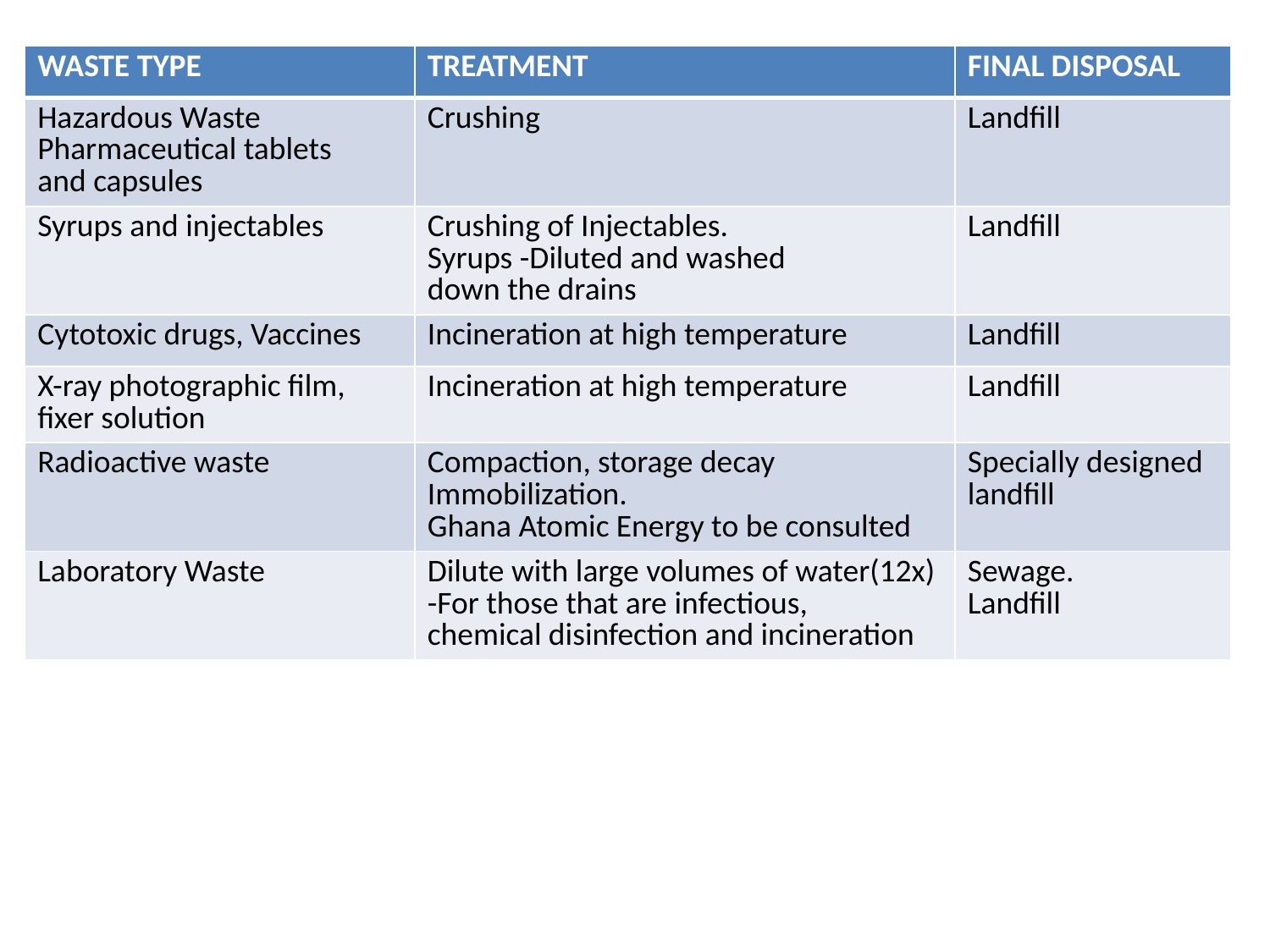

| WASTE TYPE | TREATMENT | FINAL DISPOSAL |
| --- | --- | --- |
| Hazardous Waste Pharmaceutical tablets and capsules | Crushing | Landfill |
| Syrups and injectables | Crushing of Injectables. Syrups -Diluted and washed down the drains | Landfill |
| Cytotoxic drugs, Vaccines | Incineration at high temperature | Landfill |
| X-ray photographic film, fixer solution | Incineration at high temperature | Landfill |
| Radioactive waste | Compaction, storage decay Immobilization. Ghana Atomic Energy to be consulted | Specially designed landfill |
| Laboratory Waste | Dilute with large volumes of water(12x) -For those that are infectious, chemical disinfection and incineration | Sewage. Landfill |